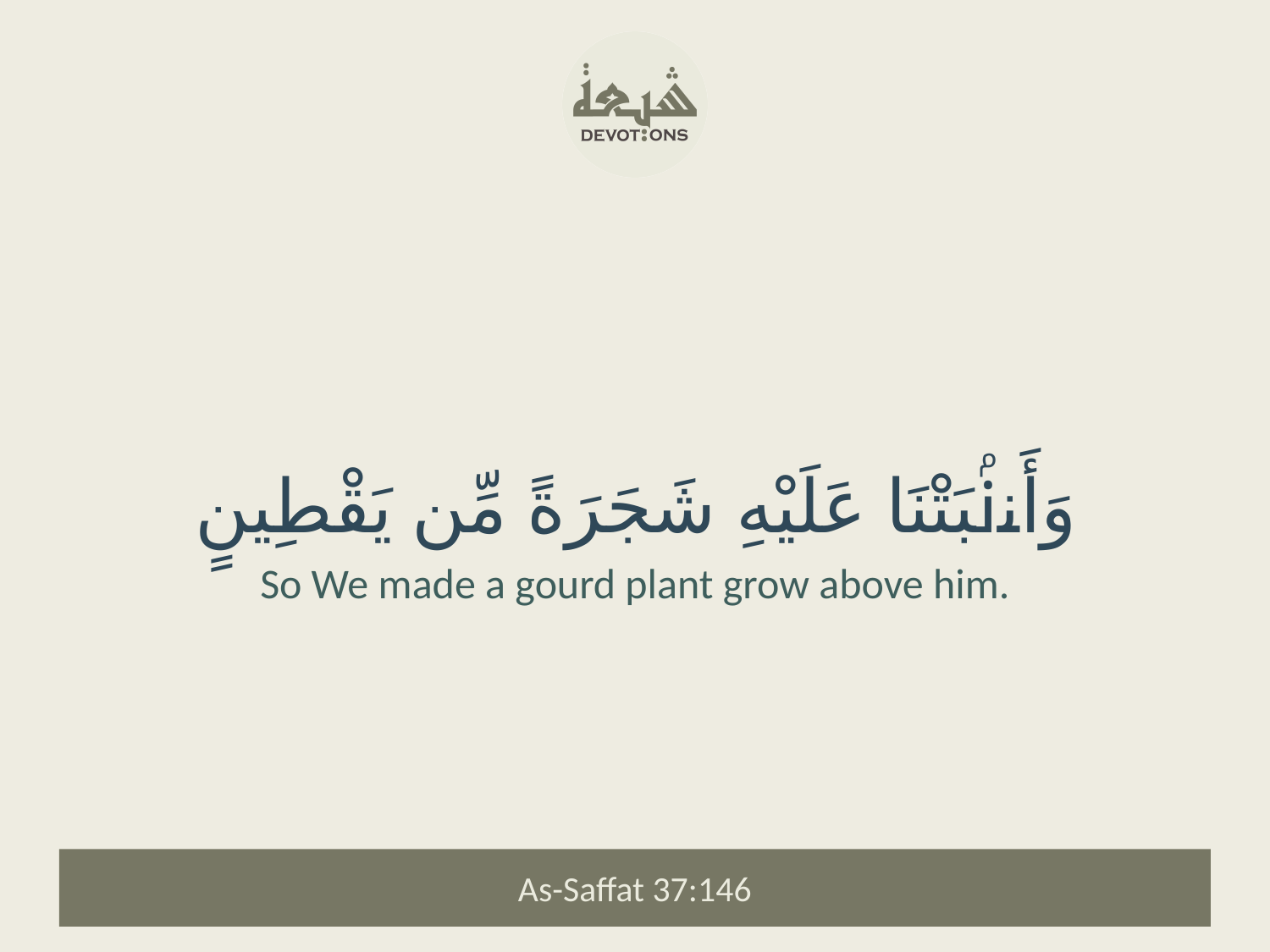

وَأَنۢبَتْنَا عَلَيْهِ شَجَرَةً مِّن يَقْطِينٍ
So We made a gourd plant grow above him.
As-Saffat 37:146